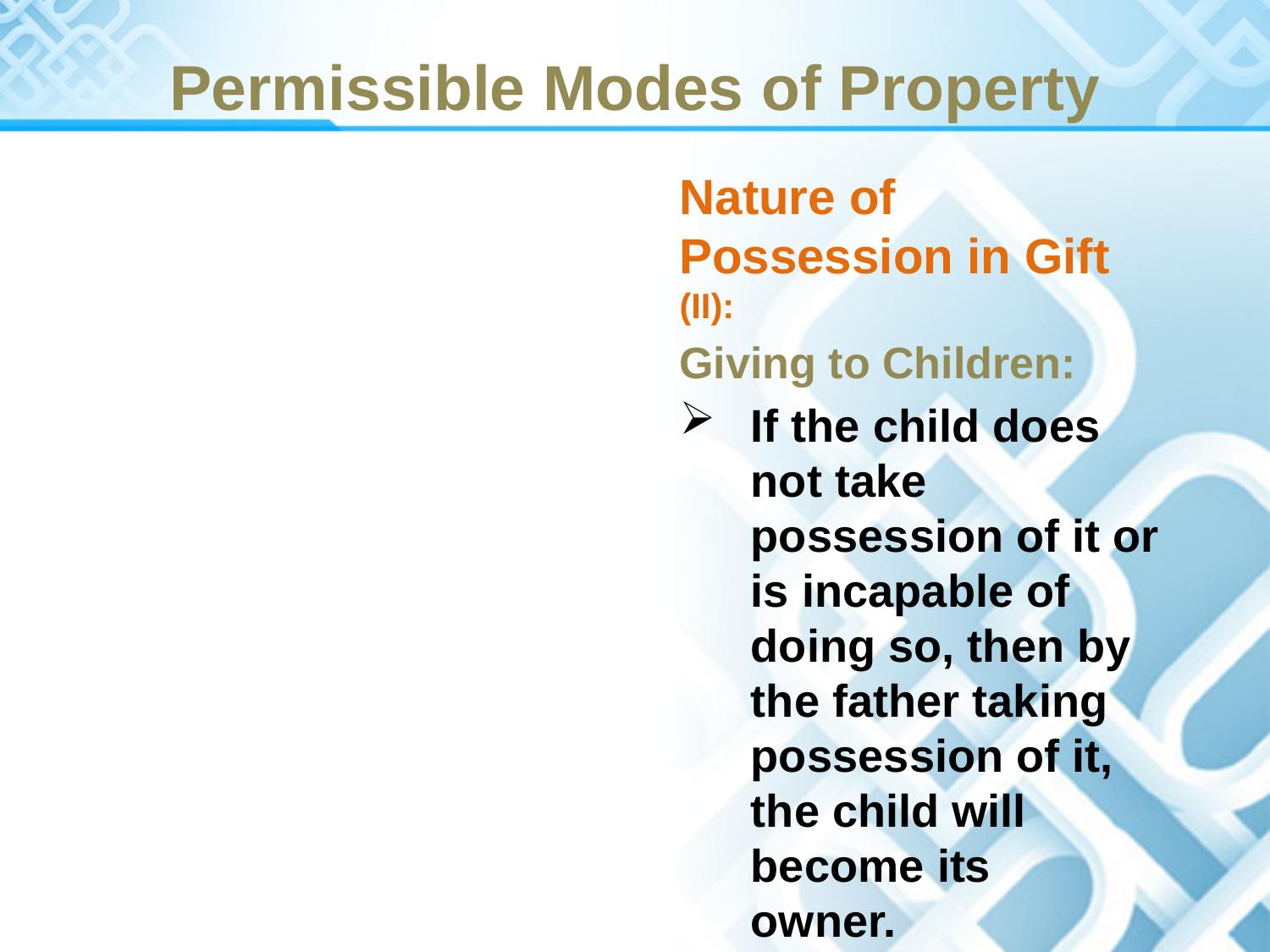

Permissible Modes of Property
Nature of Possession in Gift (II):
Giving to Children:
If the child does not take possession of it or is incapable of doing so, then by the father taking possession of it, the child will become its owner.